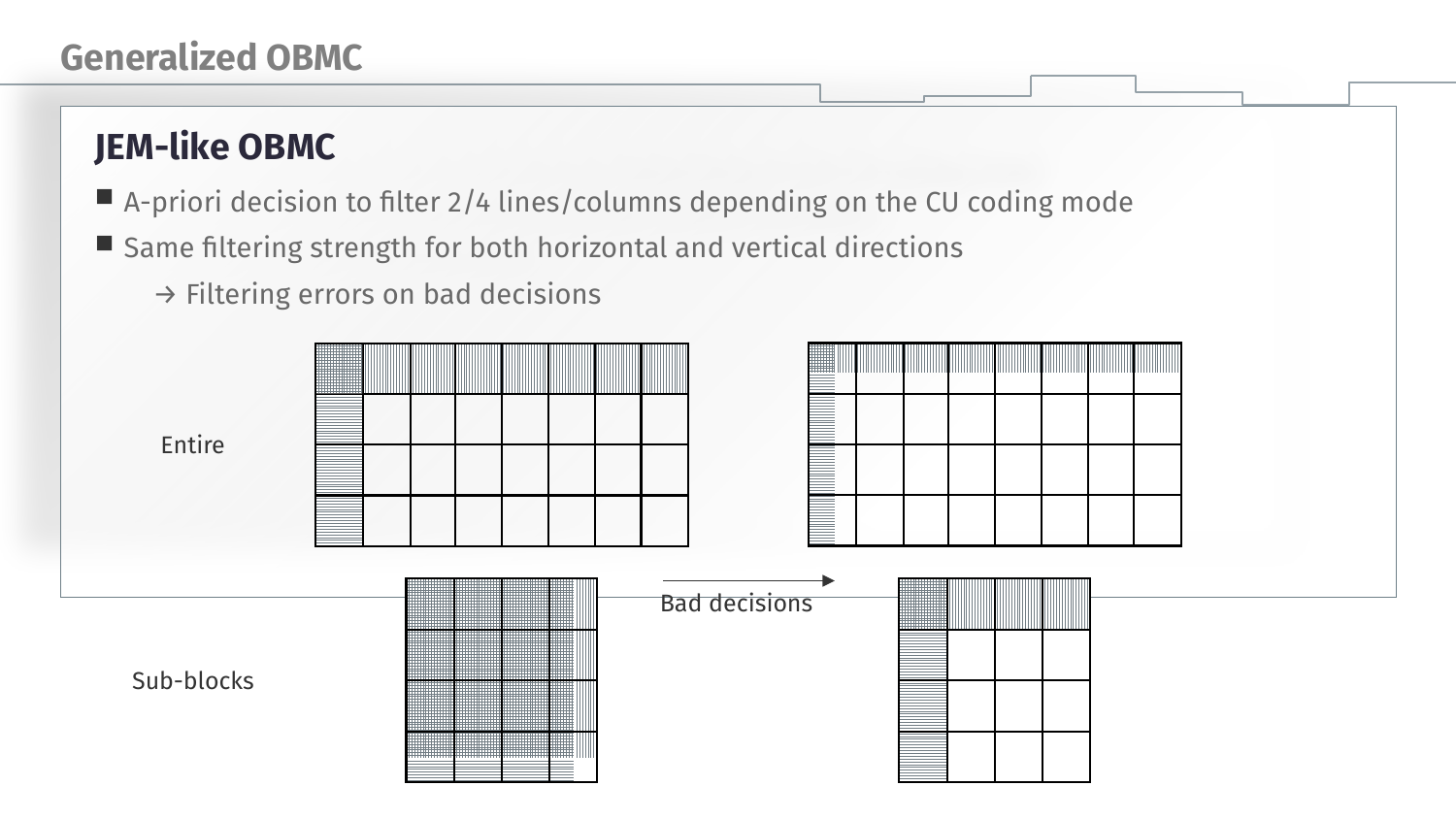

# Generalized OBMC
JEM-like OBMC
A-priori decision to filter 2/4 lines/columns depending on the CU coding mode
Same filtering strength for both horizontal and vertical directions
→ Filtering errors on bad decisions

Entire
Bad decisions
Sub-blocks